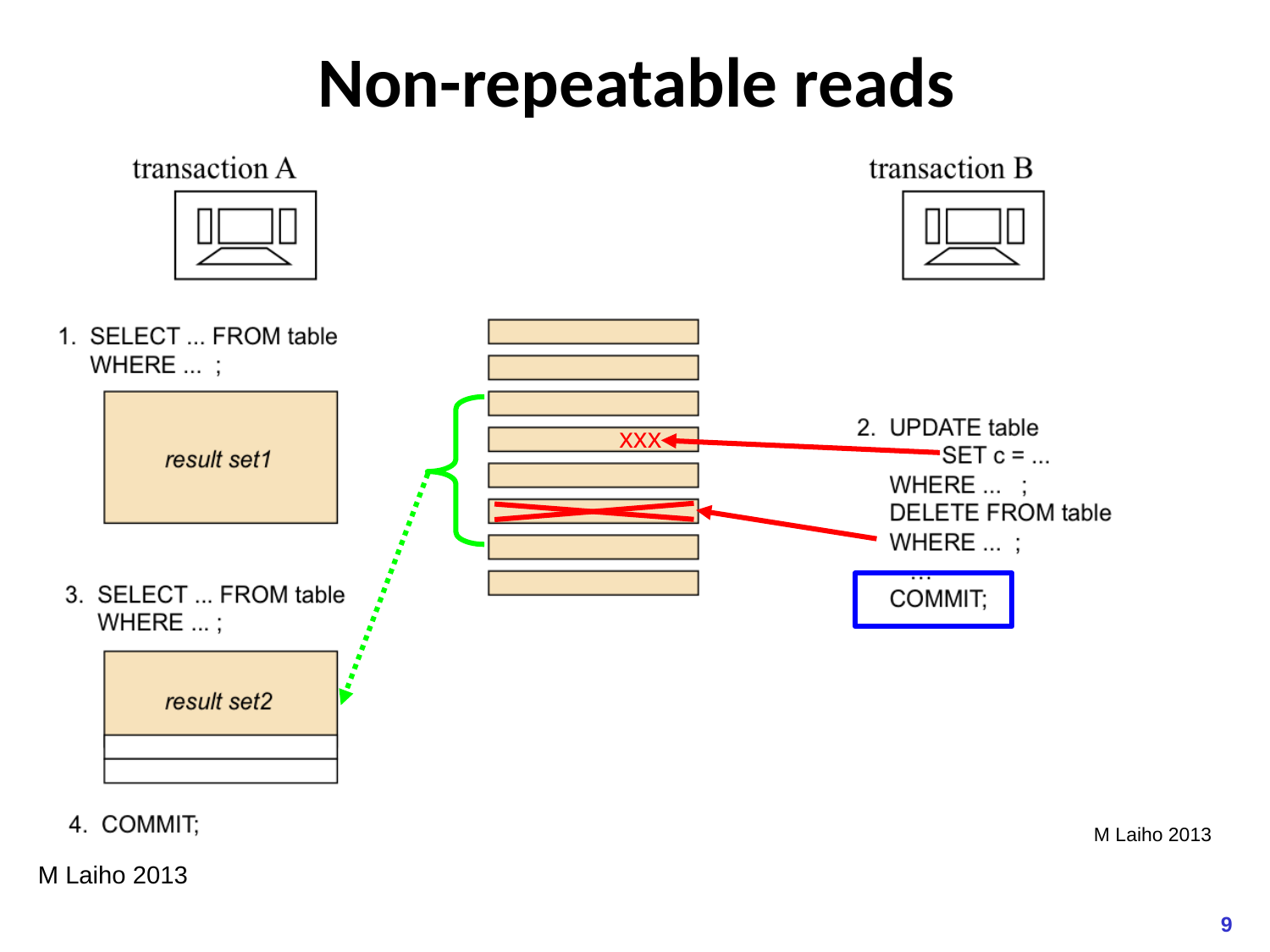

# Non-repeatable reads

xxx

M Laiho 2013
M Laiho 2013
9